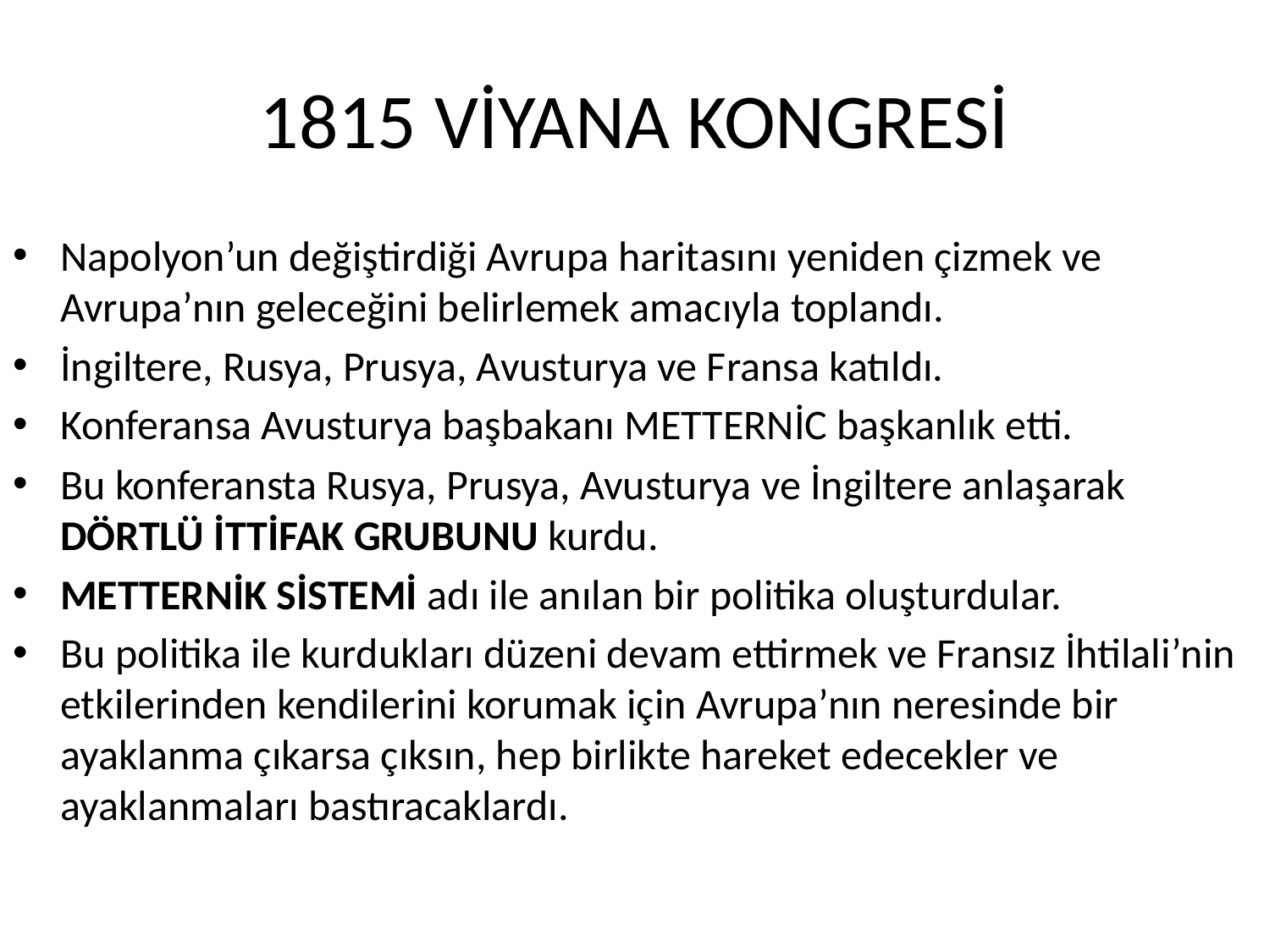

# 1815 VİYANA KONGRESİ
Napolyon’un değiştirdiği Avrupa haritasını yeniden çizmek ve Avrupa’nın geleceğini belirlemek amacıyla toplandı.
İngiltere, Rusya, Prusya, Avusturya ve Fransa katıldı.
Konferansa Avusturya başbakanı METTERNİC başkanlık etti.
Bu konferansta Rusya, Prusya, Avusturya ve İngiltere anlaşarak DÖRTLÜ İTTİFAK GRUBUNU kurdu.
METTERNİK SİSTEMİ adı ile anılan bir politika oluşturdular.
Bu politika ile kurdukları düzeni devam ettirmek ve Fransız İhtilali’nin etkilerinden kendilerini korumak için Avrupa’nın neresinde bir ayaklanma çıkarsa çıksın, hep birlikte hareket edecekler ve ayaklanmaları bastıracaklardı.